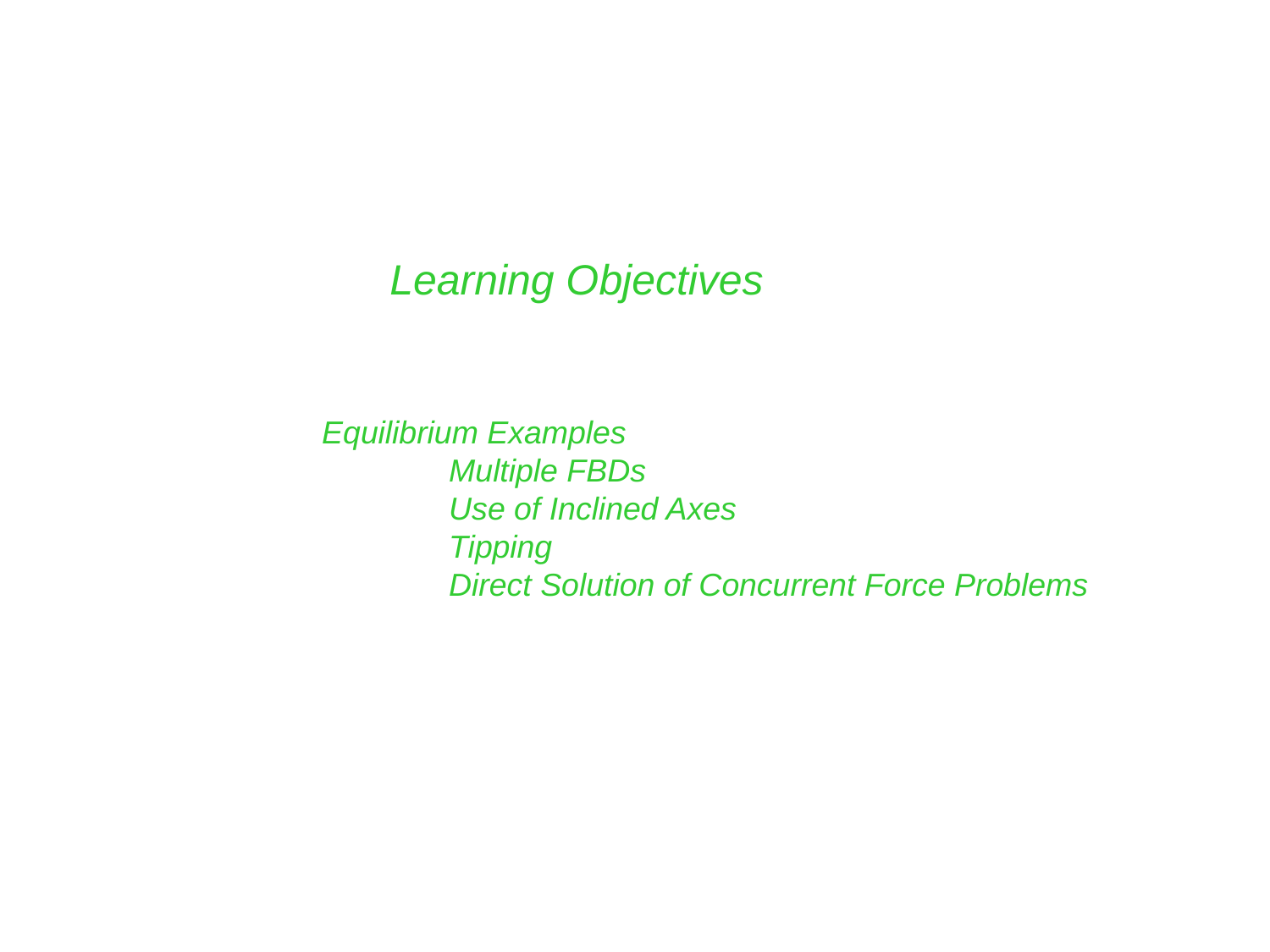

Learning Objectives
Equilibrium Examples
	Multiple FBDs
	Use of Inclined Axes
	Tipping
	Direct Solution of Concurrent Force Problems